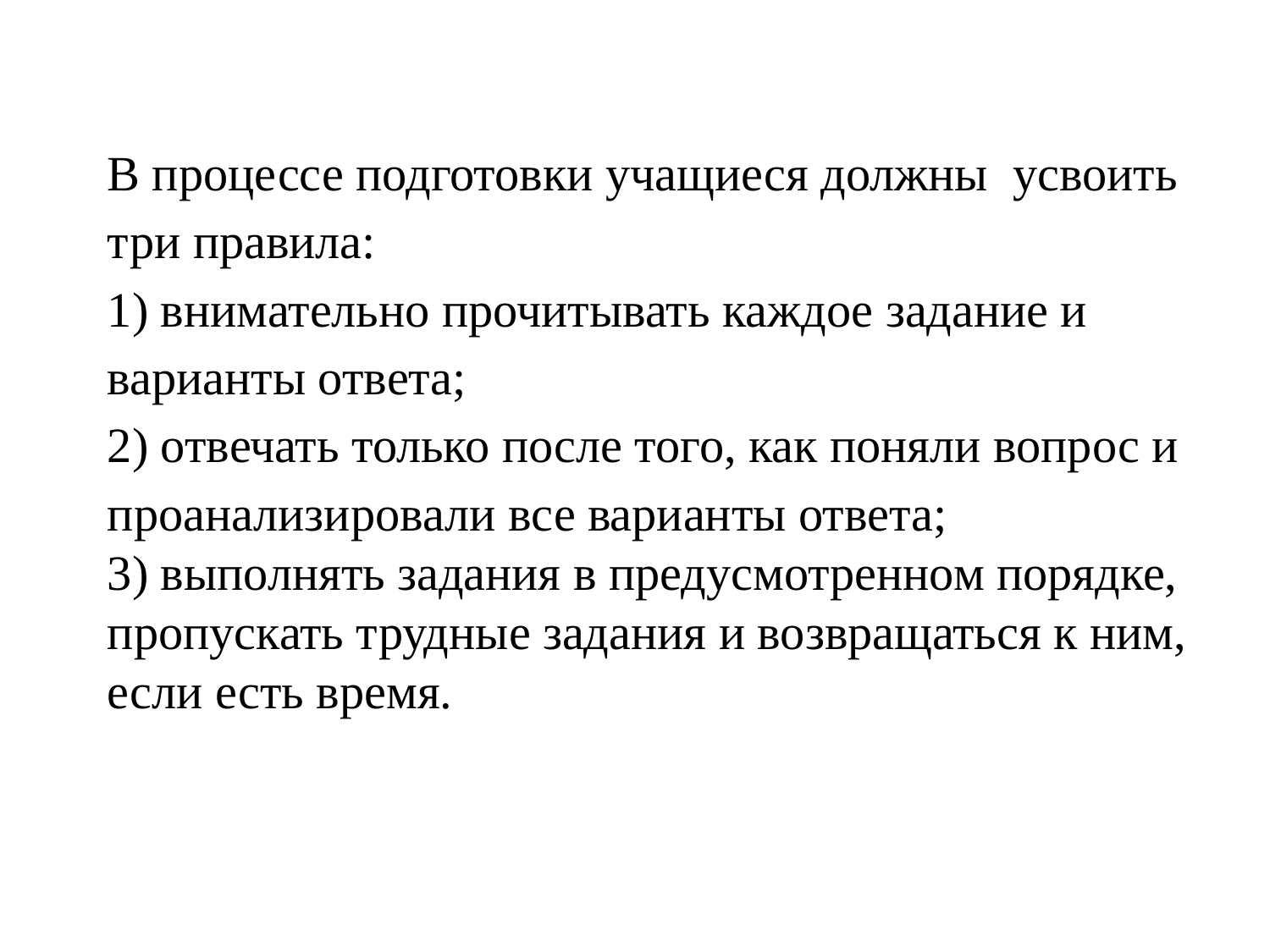

#
В процессе подготовки учащиеся должны  усвоить три правила:
1) внимательно прочитывать каждое задание и варианты ответа;
2) отвечать только после того, как поняли вопрос и проанализировали все варианты ответа;
3) выполнять задания в предусмотренном порядке, пропускать трудные задания и возвращаться к ним, если есть время.